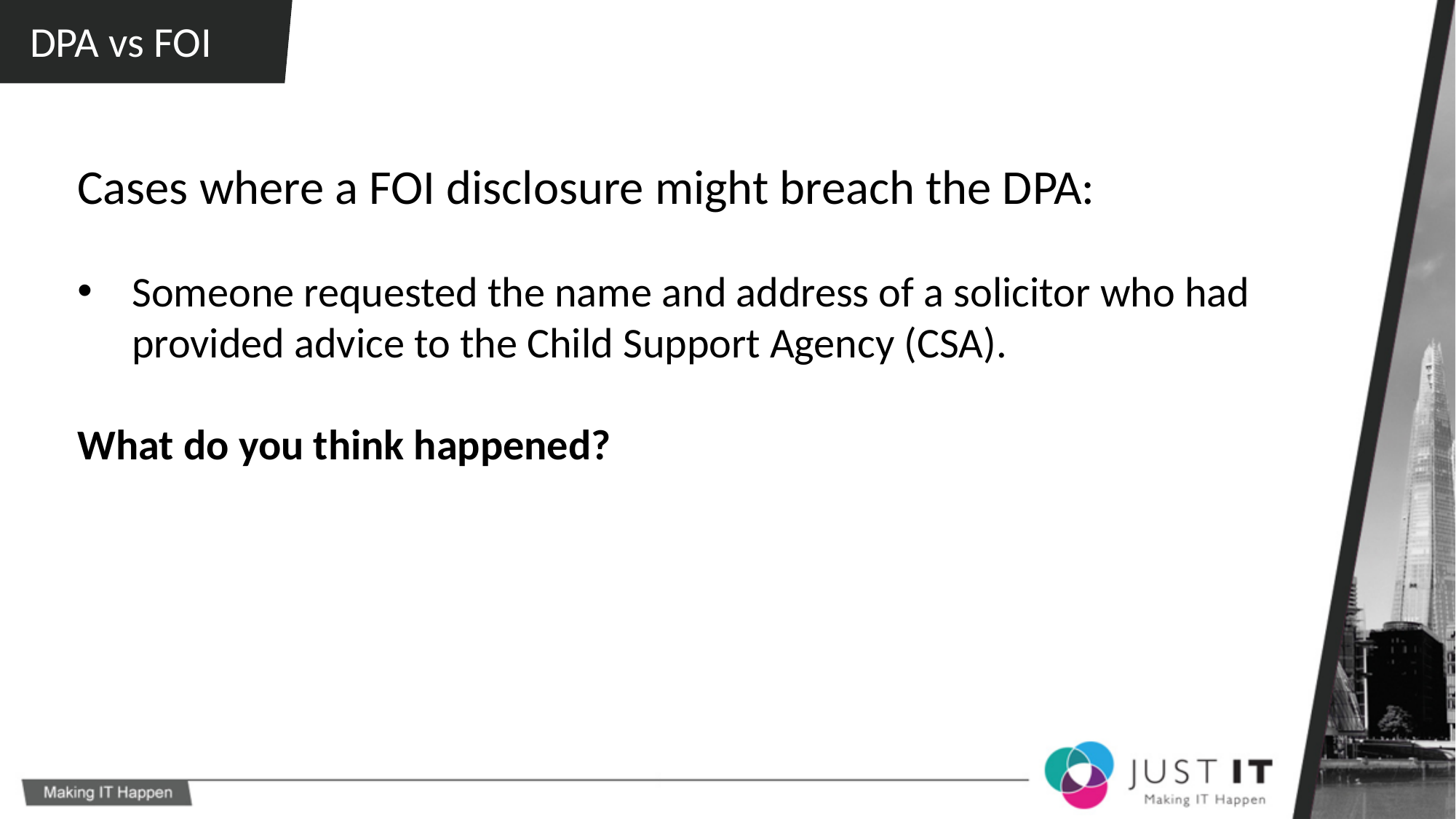

DPA vs FOI
Cases where a FOI disclosure might breach the DPA:

Someone requested the name and address of a solicitor who had provided advice to the Child Support Agency (CSA).

What do you think happened?